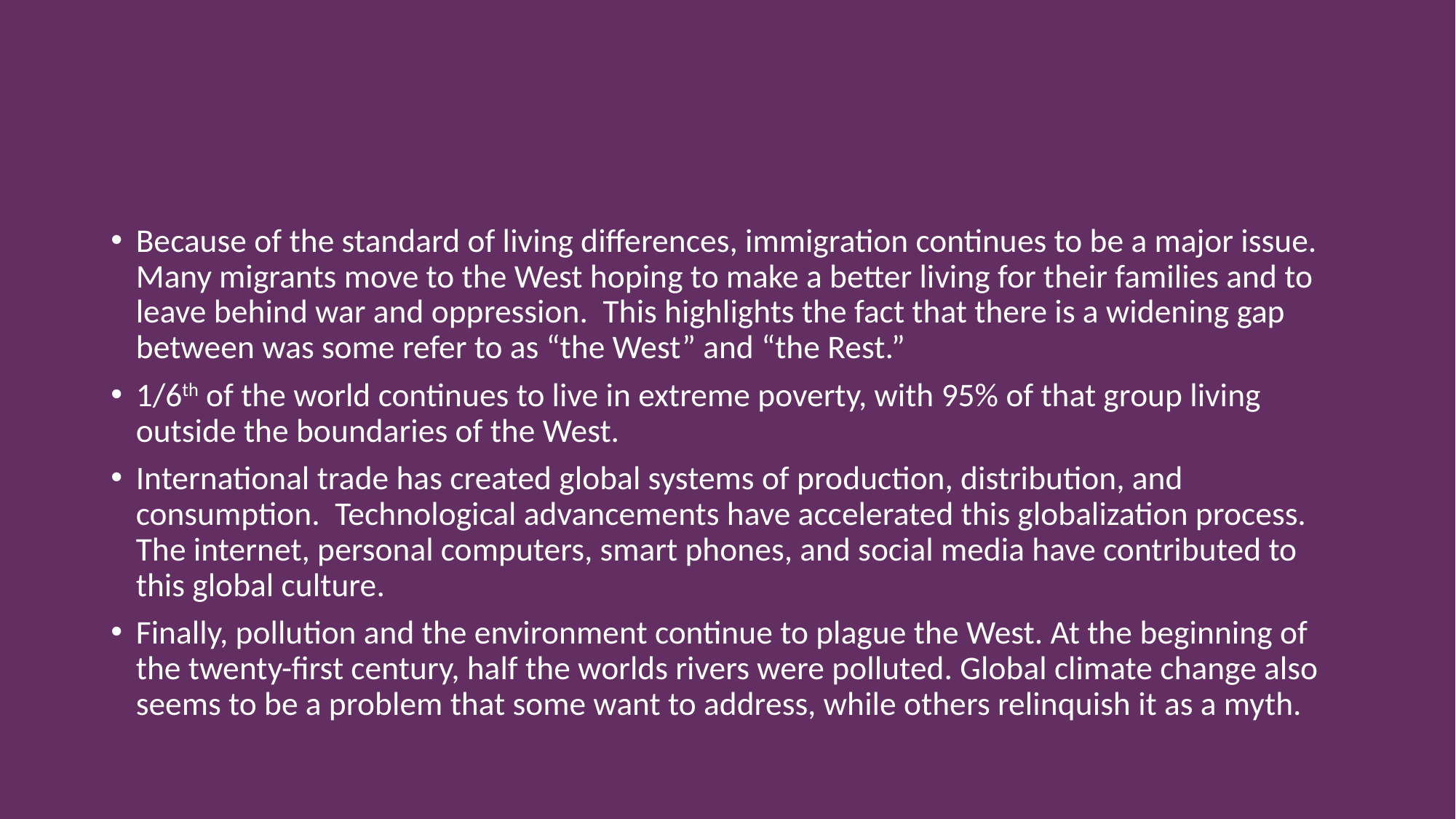

Because of the standard of living differences, immigration continues to be a major issue.  Many migrants move to the West hoping to make a better living for their families and to leave behind war and oppression.  This highlights the fact that there is a widening gap between was some refer to as “the West” and “the Rest.”
1/6th of the world continues to live in extreme poverty, with 95% of that group living outside the boundaries of the West.
International trade has created global systems of production, distribution, and consumption.  Technological advancements have accelerated this globalization process.  The internet, personal computers, smart phones, and social media have contributed to this global culture.
Finally, pollution and the environment continue to plague the West. At the beginning of the twenty-first century, half the worlds rivers were polluted. Global climate change also seems to be a problem that some want to address, while others relinquish it as a myth.